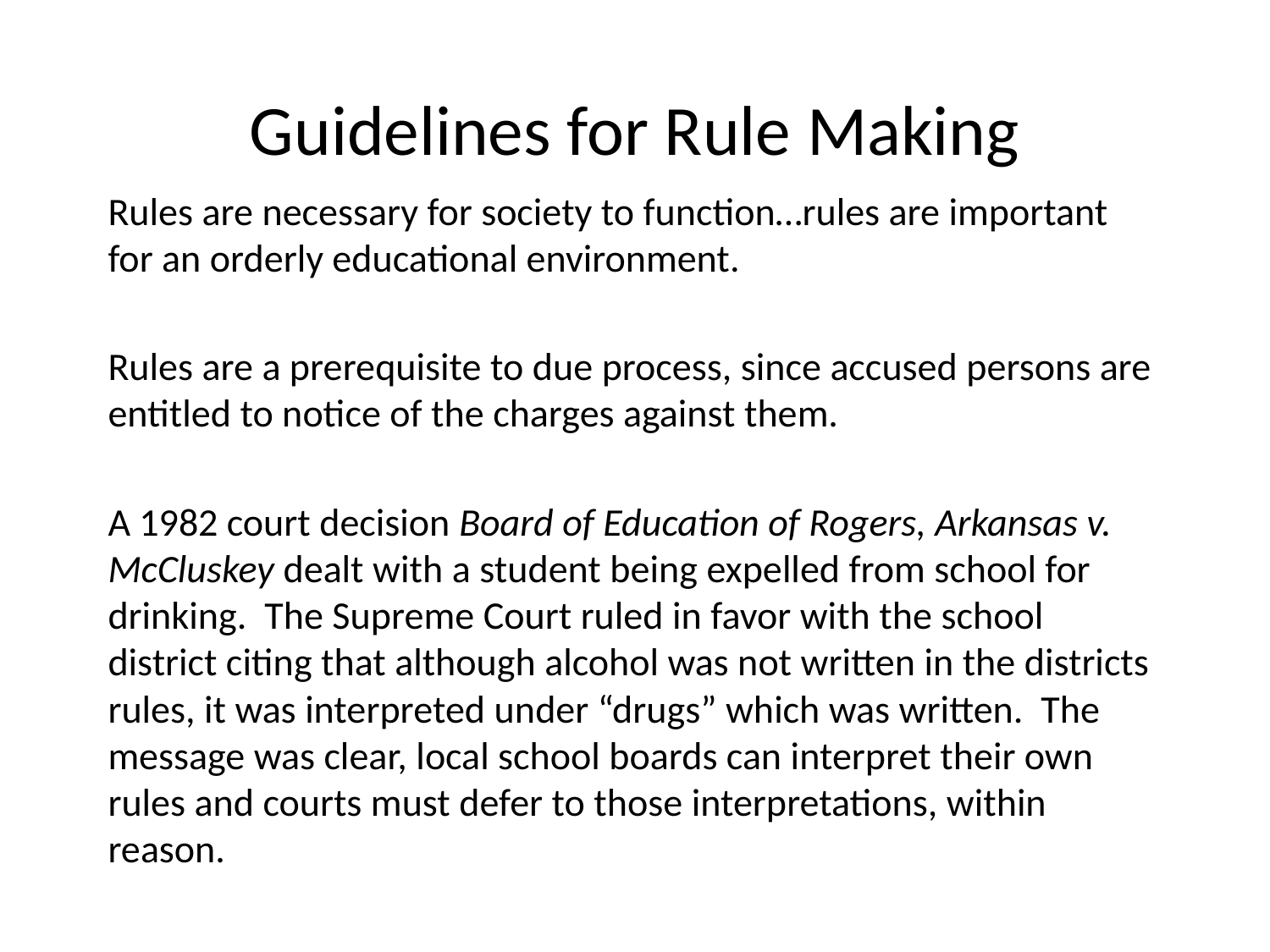

# Guidelines for Rule Making
Rules are necessary for society to function…rules are important for an orderly educational environment.

Rules are a prerequisite to due process, since accused persons are entitled to notice of the charges against them.

A 1982 court decision Board of Education of Rogers, Arkansas v. McCluskey dealt with a student being expelled from school for drinking.  The Supreme Court ruled in favor with the school district citing that although alcohol was not written in the districts rules, it was interpreted under “drugs” which was written.  The message was clear, local school boards can interpret their own rules and courts must defer to those interpretations, within reason.